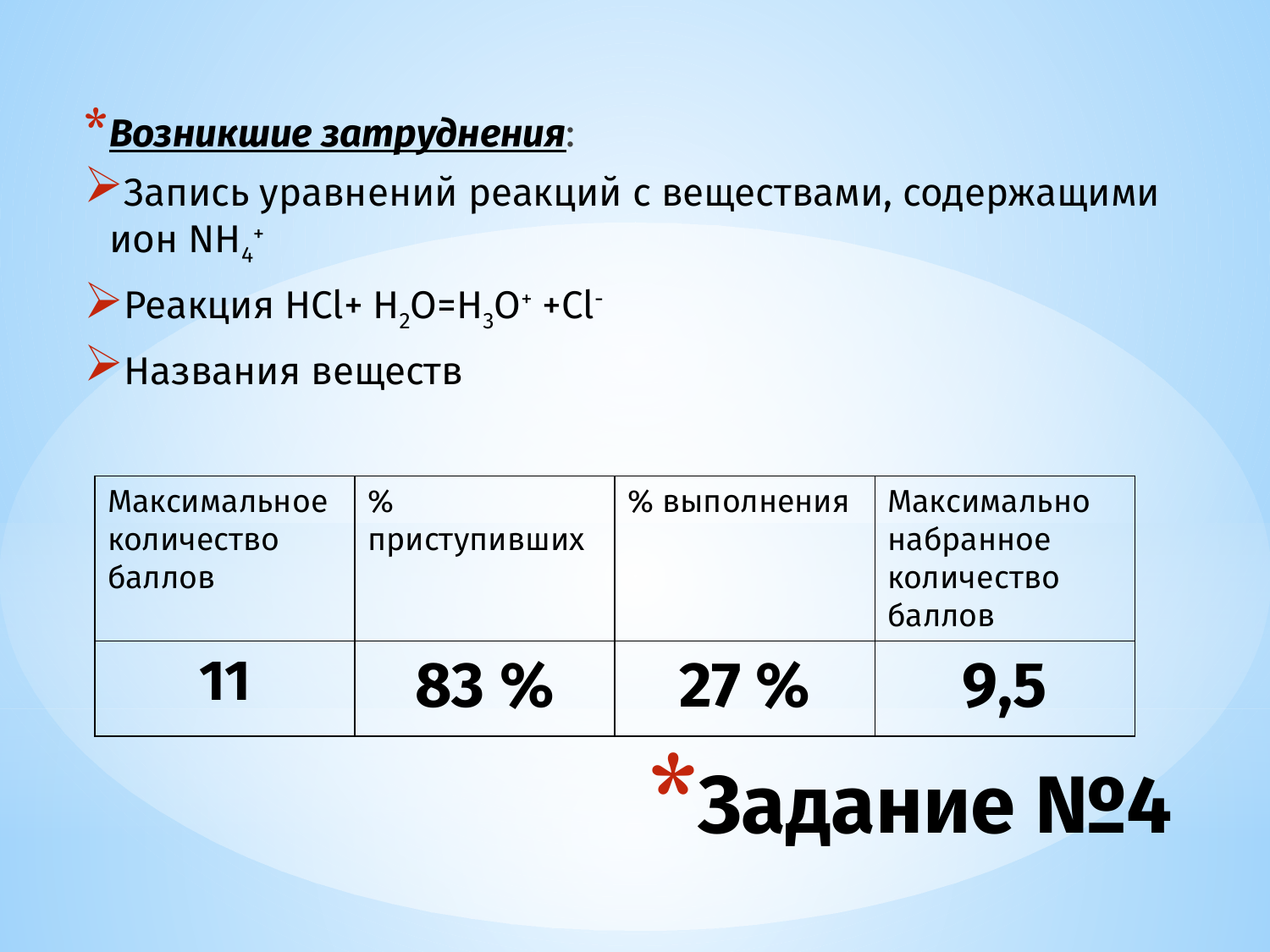

Возникшие затруднения:
Запись уравнений реакций с веществами, содержащими ион NH4+
Реакция HCl+ H2O=H3O+ +Cl-
Названия веществ

| Максимальное количество баллов | % приступивших | % выполнения | Максимально набранное количество баллов |
| --- | --- | --- | --- |
| 11 | 83 % | 27 % | 9,5 |
# Задание №4